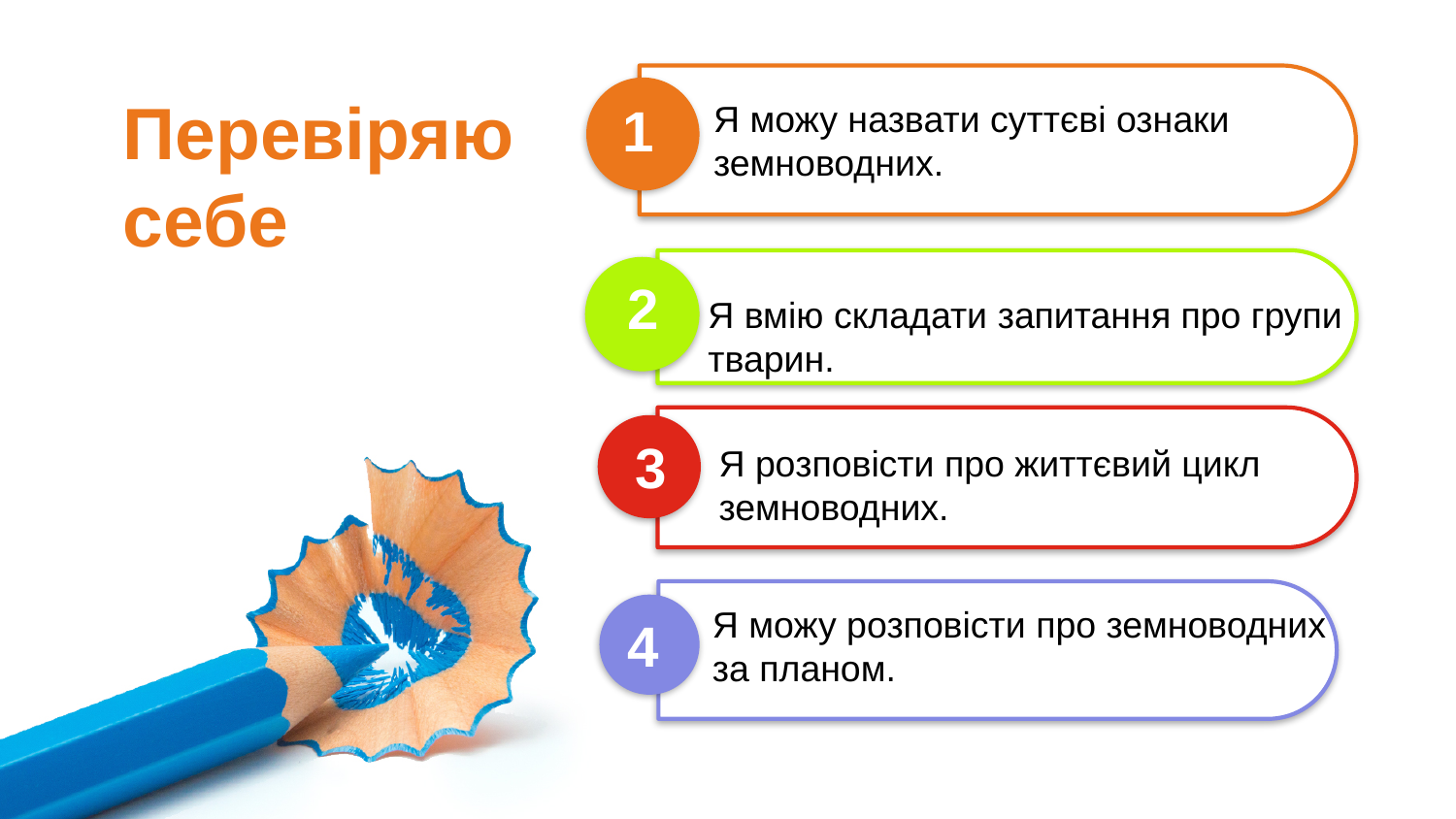

Перевіряю себе

1
Я можу назвати суттєві ознаки
земноводних.

2
Я вмію складати запитання про групи
тварин.

3
Я розповісти про життєвий цикл
земноводних.

Я можу розповісти про земноводних за планом.

4